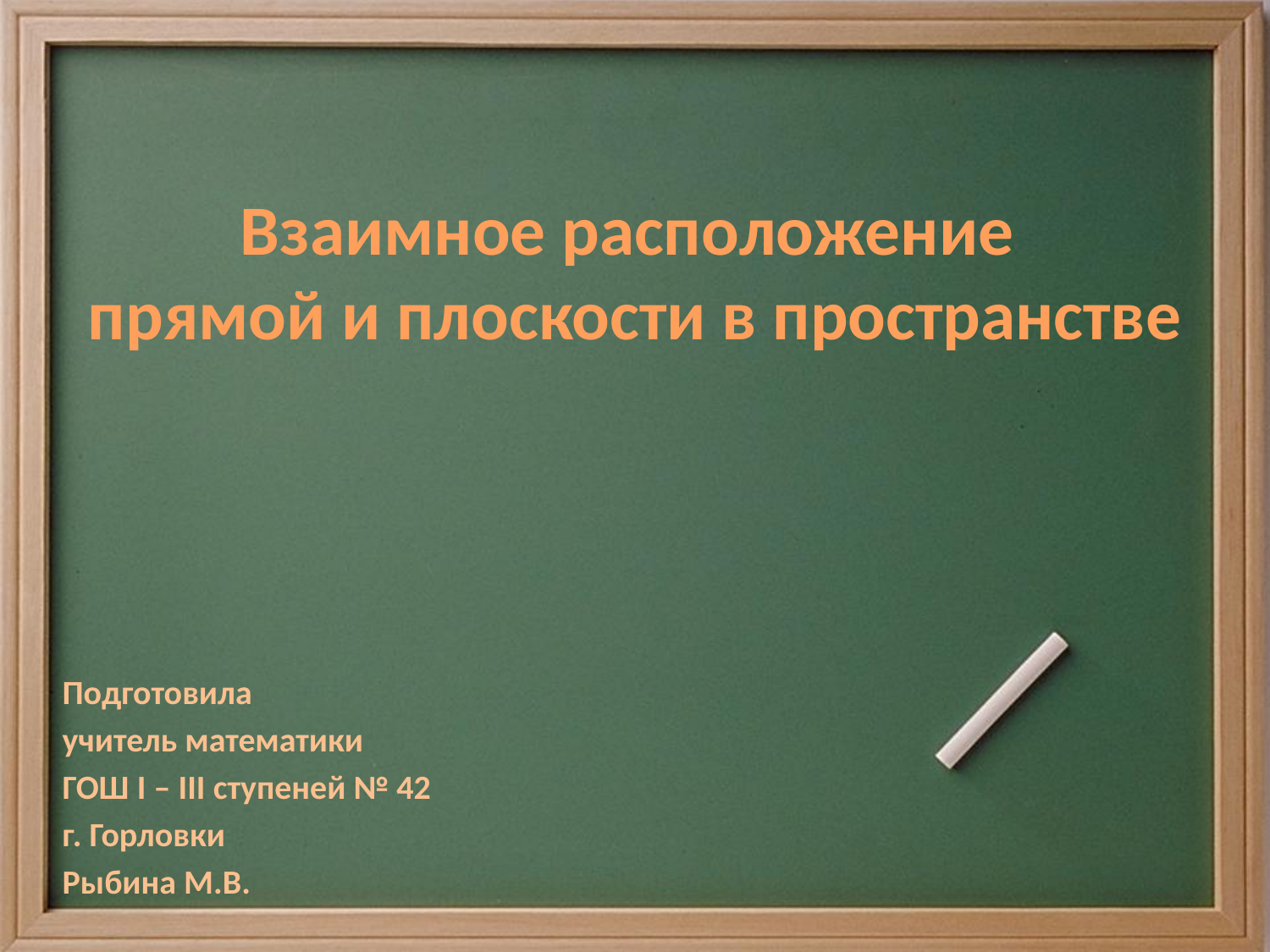

Взаимное расположение
прямой и плоскости в пространстве
Подготовила
учитель математики
ГОШ І – ІІІ ступеней № 42
г. Горловки
Рыбина М.В.